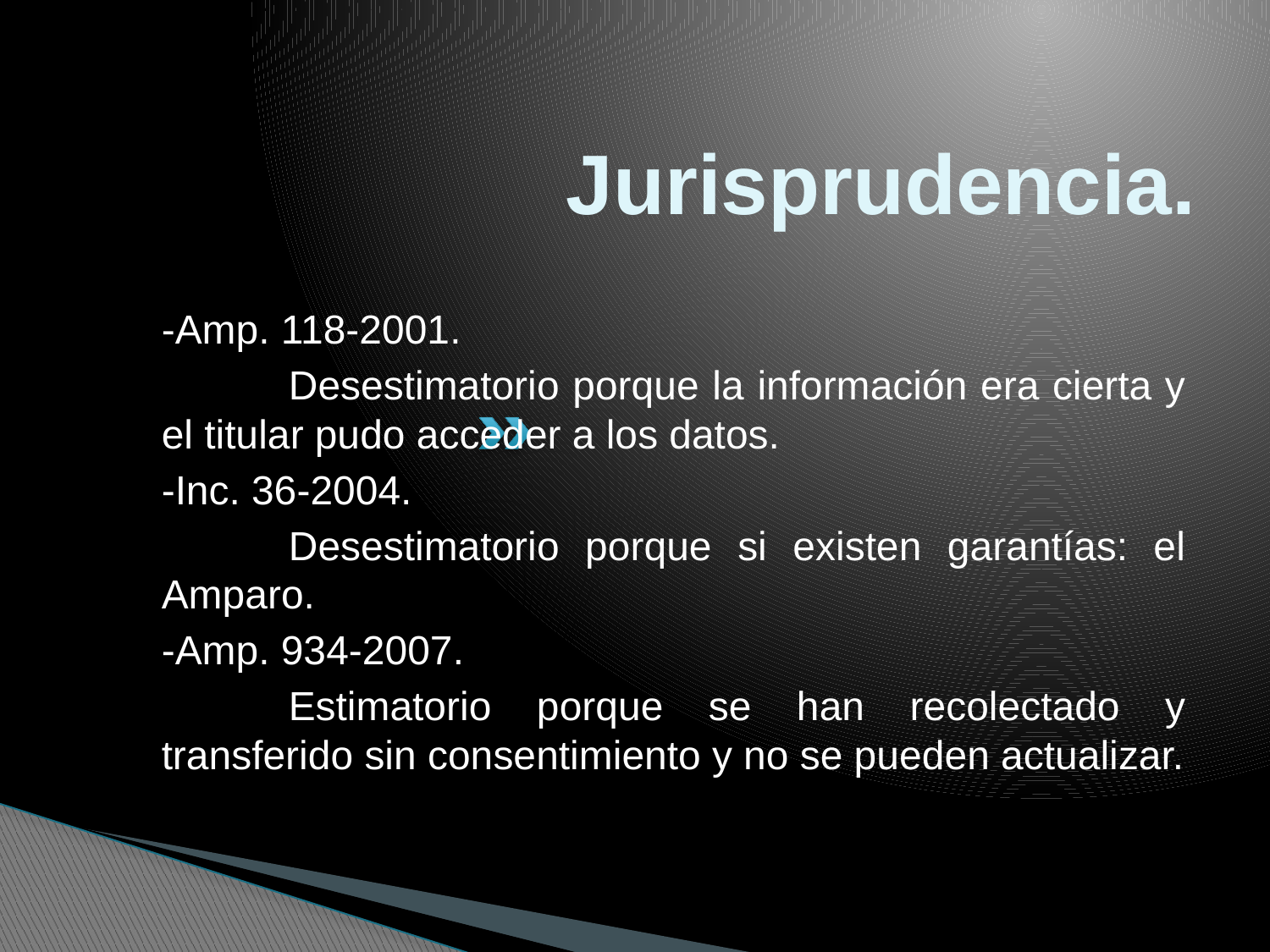

# Jurisprudencia.
-Amp. 118-2001.
	Desestimatorio porque la información era cierta y el titular pudo acceder a los datos.
-Inc. 36-2004.
	Desestimatorio porque si existen garantías: el Amparo.
-Amp. 934-2007.
	Estimatorio porque se han recolectado y transferido sin consentimiento y no se pueden actualizar.